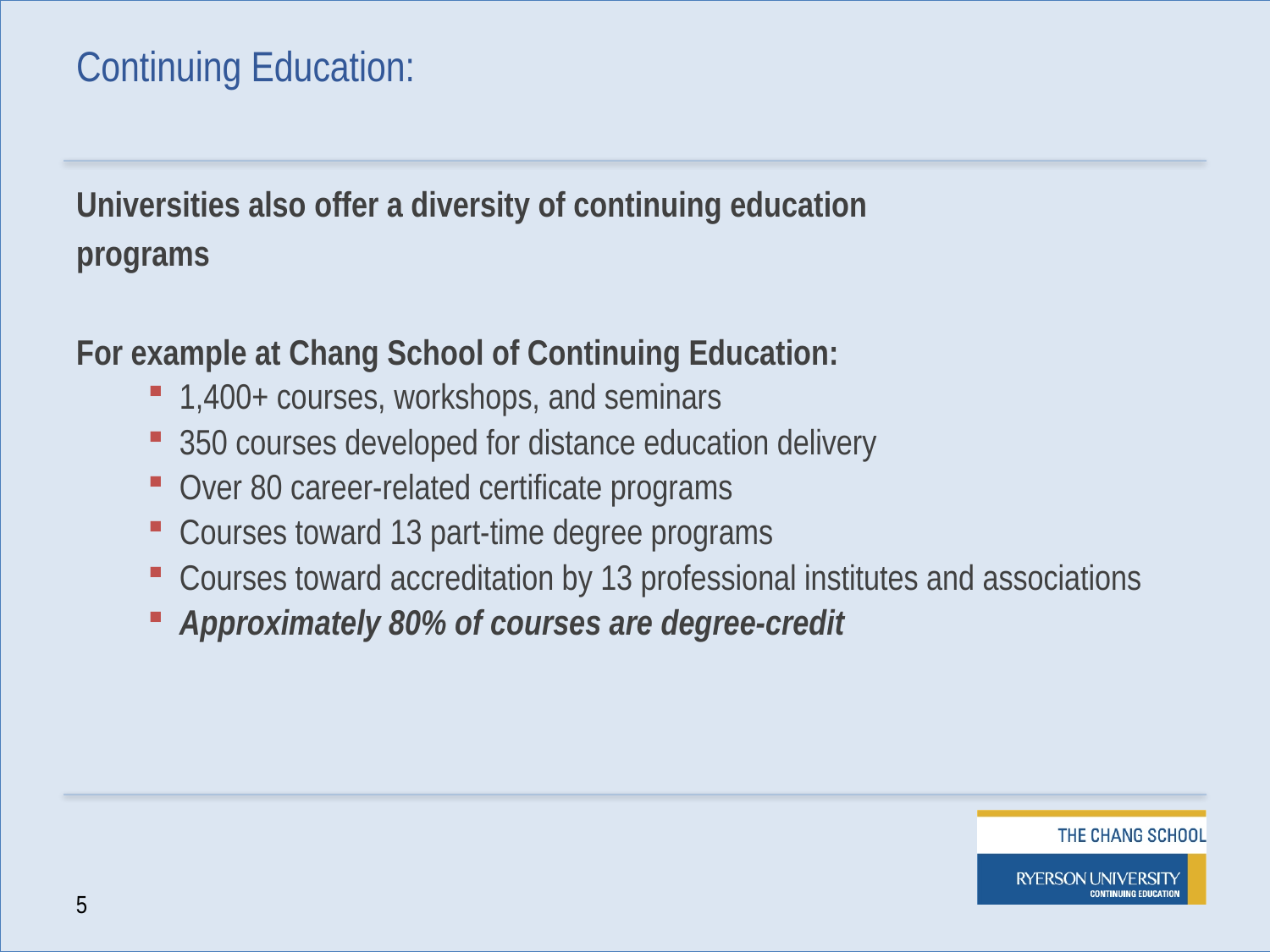

Continuing Education:
Universities also offer a diversity of continuing education
programs

For example at Chang School of Continuing Education:
1,400+ courses, workshops, and seminars
350 courses developed for distance education delivery
Over 80 career-related certificate programs
Courses toward 13 part-time degree programs
Courses toward accreditation by 13 professional institutes and associations
Approximately 80% of courses are degree-credit
5